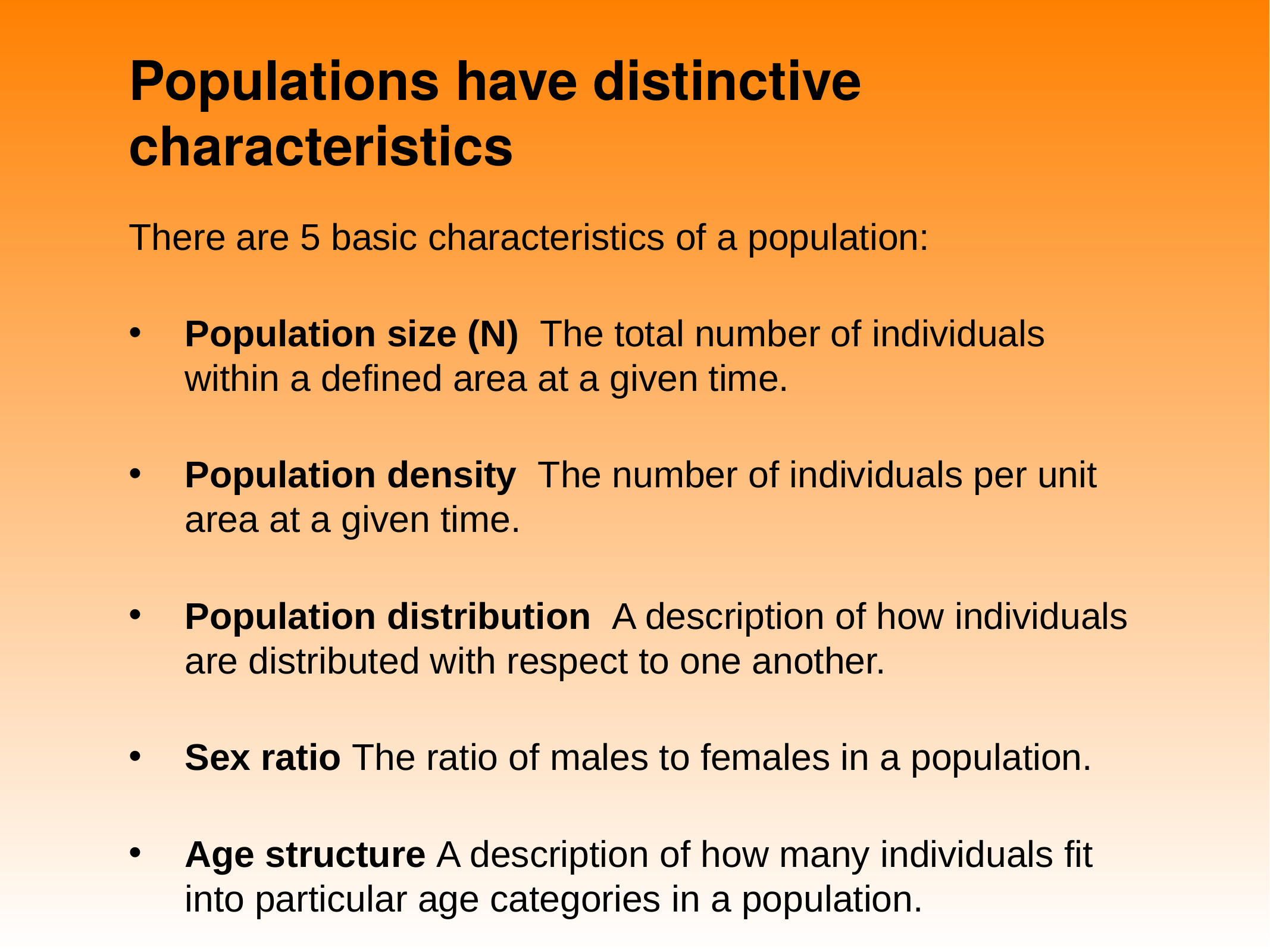

# Populations have distinctive characteristics
There are 5 basic characteristics of a population:
Population size (N)  The total number of individuals within a defined area at a given time.
Population density  The number of individuals per unit area at a given time.
Population distribution  A description of how individuals are distributed with respect to one another.
Sex ratio The ratio of males to females in a population.
Age structure A description of how many individuals fit into particular age categories in a population.